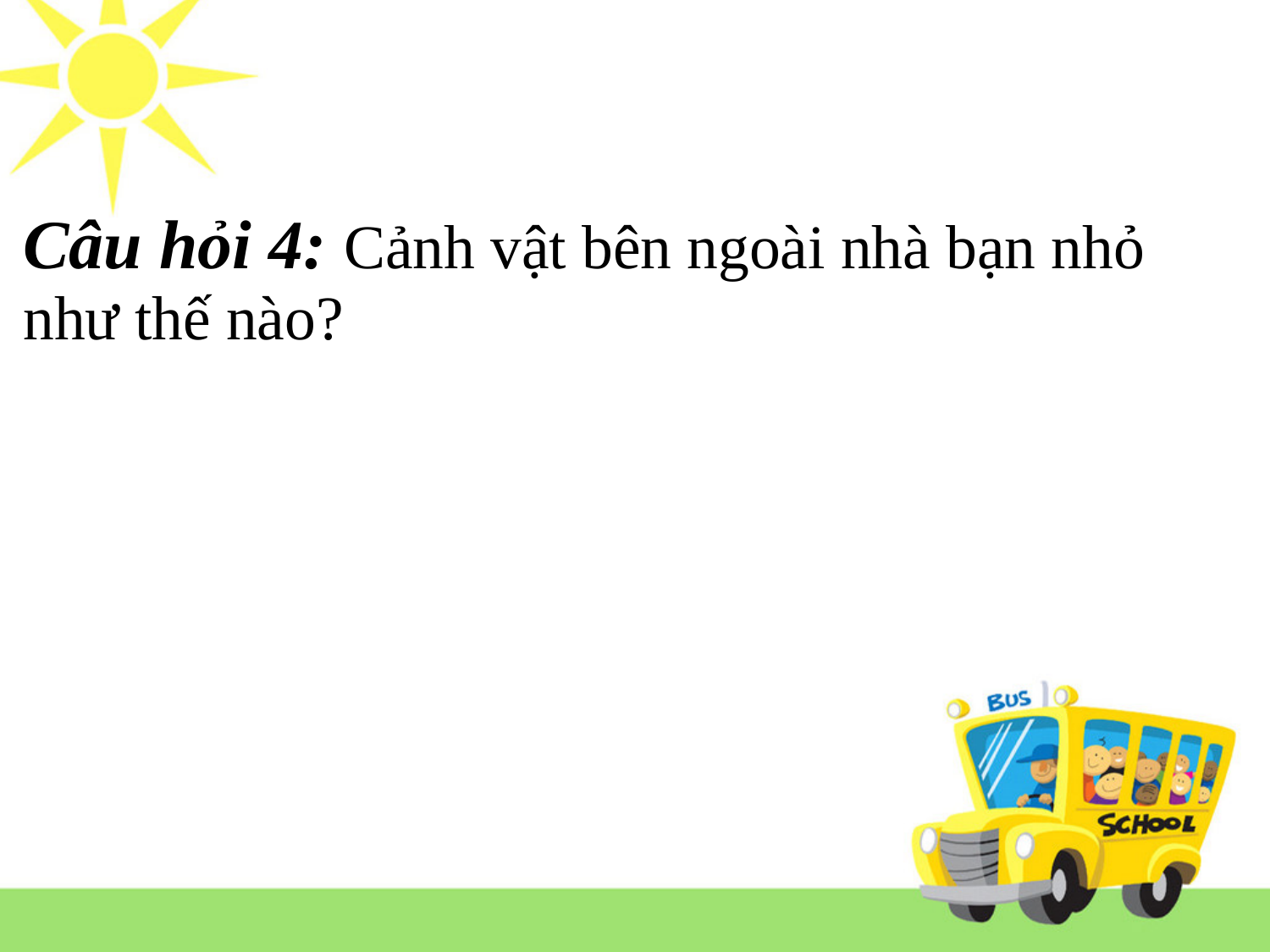

# Câu hỏi 4: Cảnh vật bên ngoài nhà bạn nhỏ như thế nào?